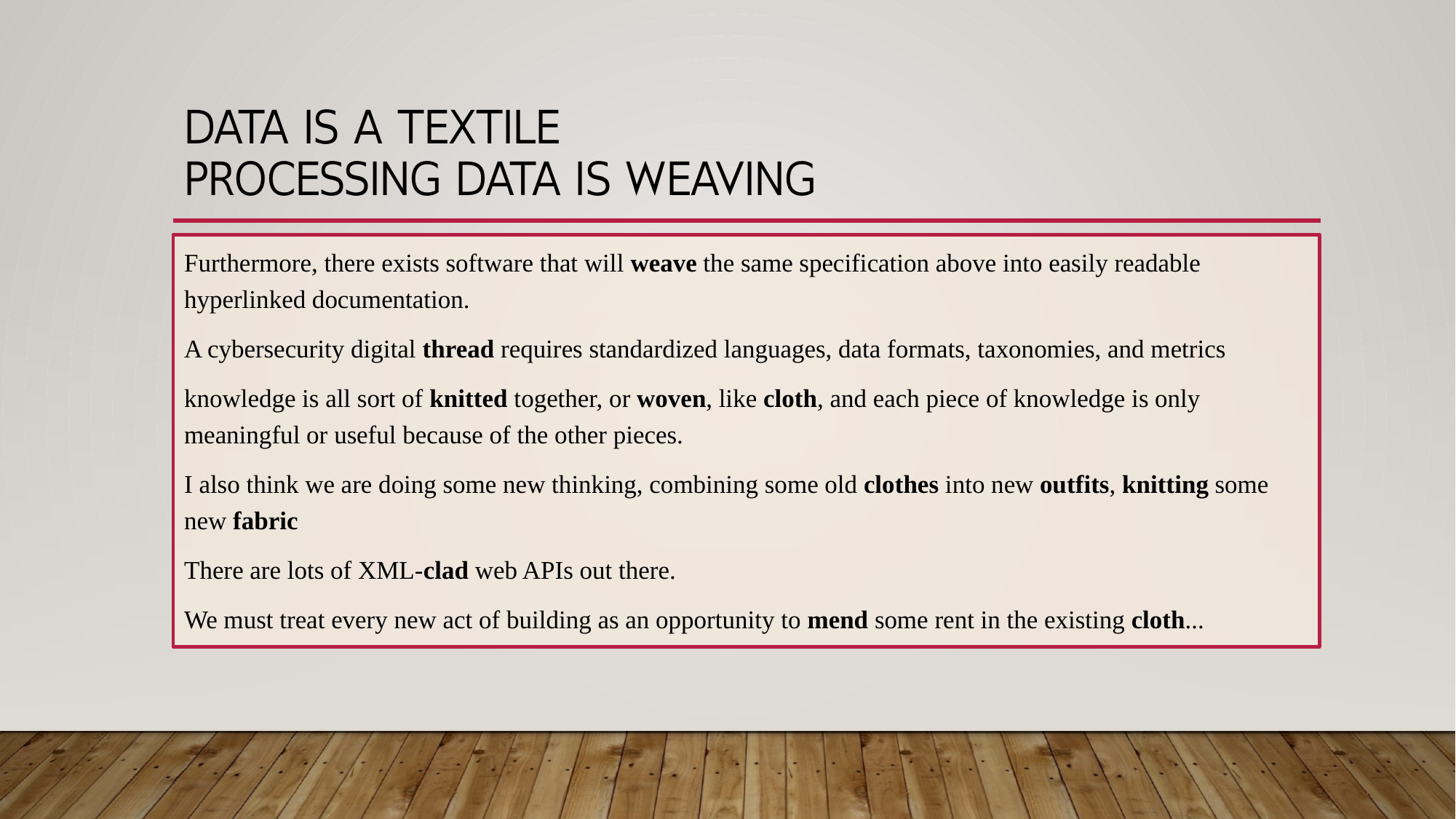

# Data is a textile processing data is weaving
Furthermore, there exists software that will weave the same specification above into easily readable hyperlinked documentation.
A cybersecurity digital thread requires standardized languages, data formats, taxonomies, and metrics
knowledge is all sort of knitted together, or woven, like cloth, and each piece of knowledge is only meaningful or useful because of the other pieces.
I also think we are doing some new thinking, combining some old clothes into new outfits, knitting some new fabric
There are lots of XML-clad web APIs out there.
We must treat every new act of building as an opportunity to mend some rent in the existing cloth...